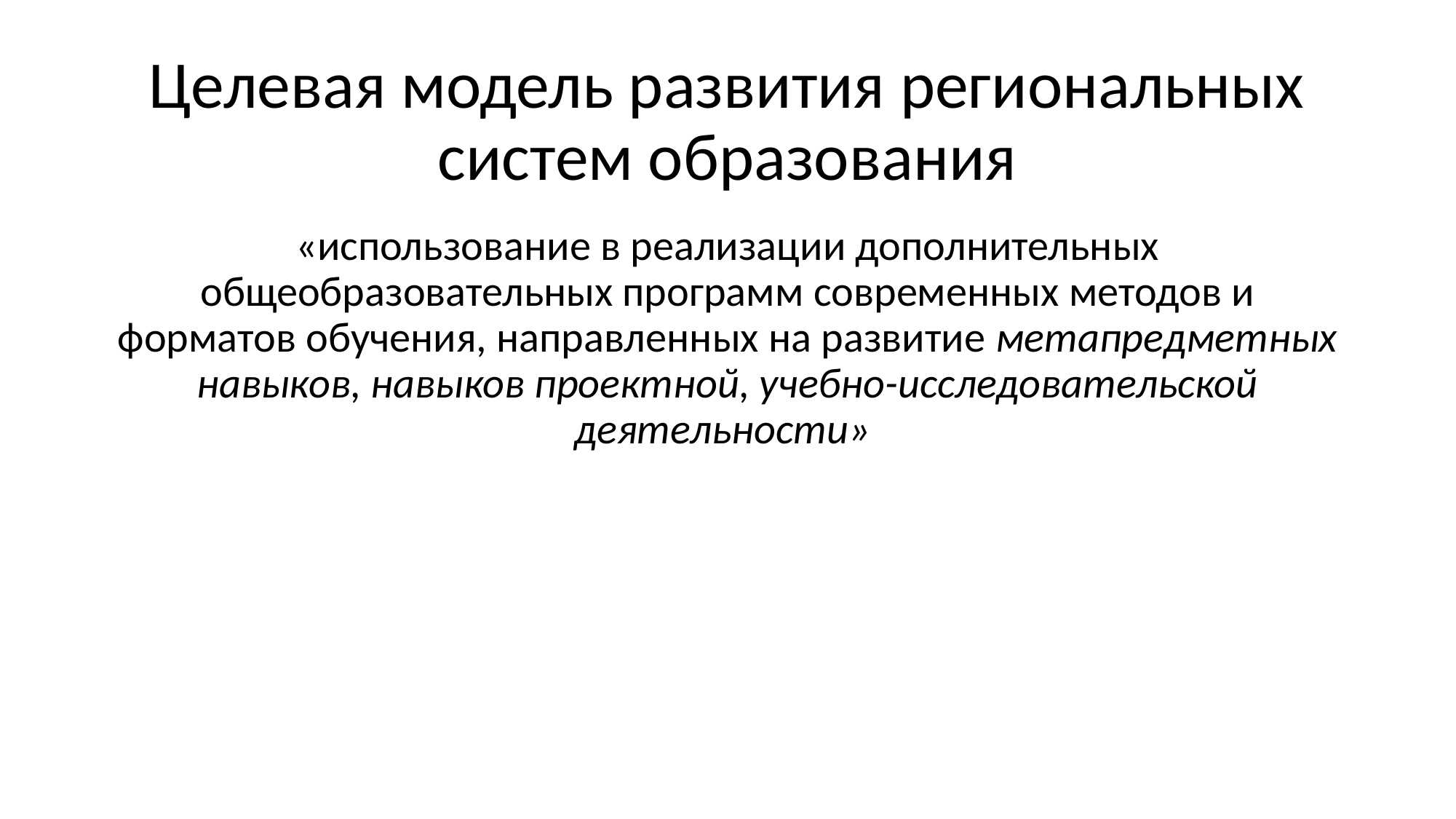

# Целевая модель развития региональных систем образования
«использование в реализации дополнительных общеобразовательных программ современных методов и форматов обучения, направленных на развитие метапредметных навыков, навыков проектной, учебно-исследовательской деятельности»